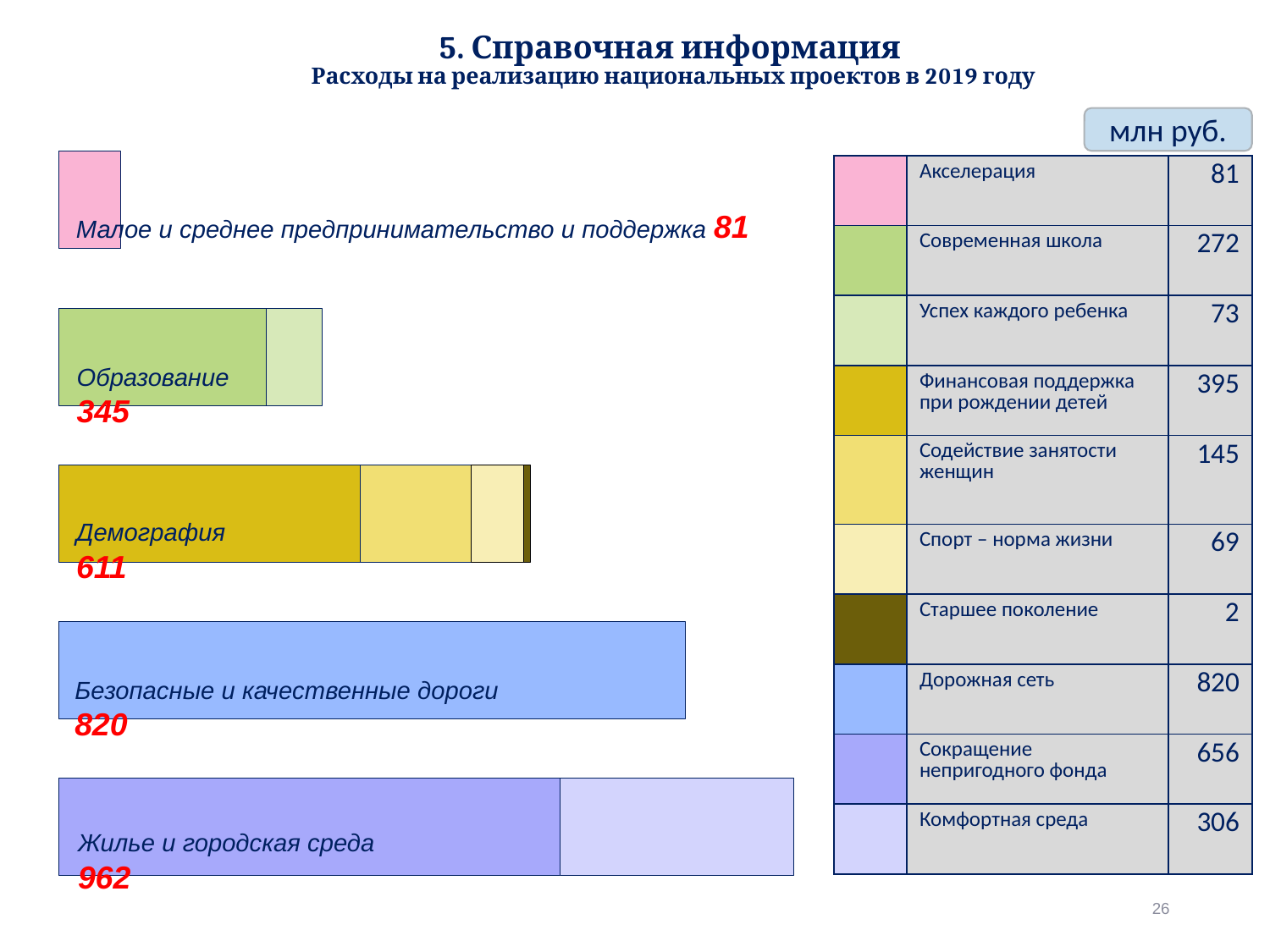

# 5. Справочная информация Расходы на реализацию национальных проектов в 2019 году

### Chart

| Category | Ряд 1 | Ряд 2 | Ряд 3 | Ряд 4 |
|---|---|---|---|---|
| Категория 1 | 656.0 | 306.0 | 0.0 | 0.0 |
| Категория 2 | 820.0 | 0.0 | 0.0 | 0.0 |
| Категория 3 | 395.0 | 145.0 | 69.0 | 8.0 |
| Категория 4 | 272.0 | 73.0 | 0.0 | 0.0 |
| Категория 5 | 81.0 | 0.0 | 0.0 | 0.0 |
млн руб.
|  | Акселерация | 81 |
| --- | --- | --- |
|  | Современная школа | 272 |
|  | Успех каждого ребенка | 73 |
|  | Финансовая поддержка при рождении детей | 395 |
|  | Содействие занятости женщин | 145 |
|  | Спорт – норма жизни | 69 |
|  | Старшее поколение | 2 |
|  | Дорожная сеть | 820 |
|  | Сокращение непригодного фонда | 656 |
|  | Комфортная среда | 306 |
Малое и среднее предпринимательство и поддержка 81
Образование                                                                    345
Демография                                                                     611
Безопасные и качественные дороги                             820
Жилье и городская среда                                               962
26